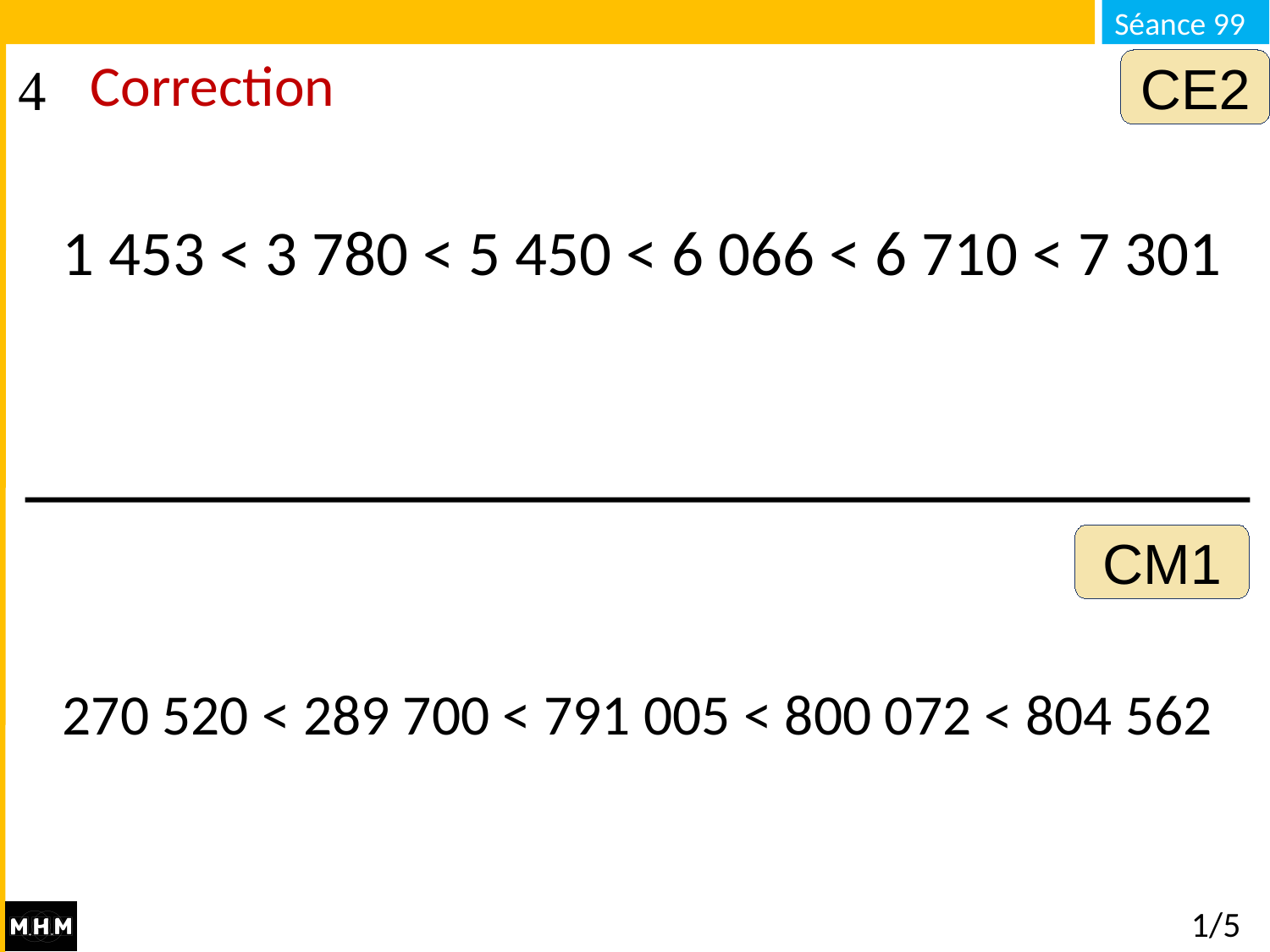

CE2
Correction
1 453 < 3 780 < 5 450 < 6 066 < 6 710 < 7 301

CM1
270 520 < 289 700 < 791 005 < 800 072 < 804 562
# 1/5